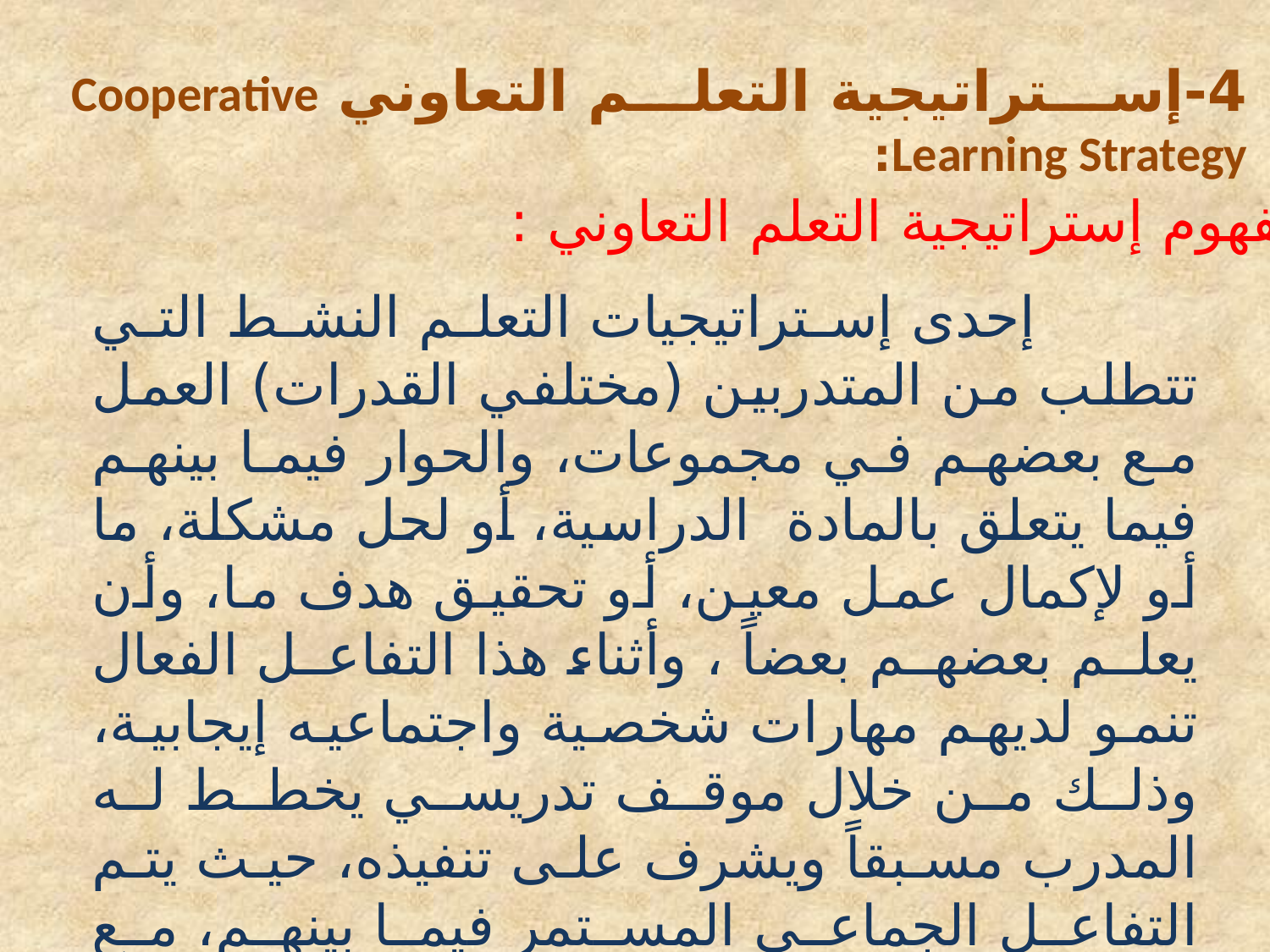

4-إستراتيجية التعلم التعاوني Cooperative Learning Strategy:
مفهوم إستراتيجية التعلم التعاوني :
         إحدى إستراتيجيات التعلم النشط التي تتطلب من المتدربين (مختلفي القدرات) العمل مع بعضهم في مجموعات، والحوار فيما بينهم فيما يتعلق بالمادة  الدراسية، أو لحل مشكلة، ما أو لإكمال عمل معين، أو تحقيق هدف ما، وأن يعلم بعضهم بعضاً ، وأثناء هذا التفاعل الفعال تنمو لديهم مهارات شخصية واجتماعيه إيجابية، وذلك من خلال موقف تدريسي يخطط له المدرب مسبقاً ويشرف على تنفيذه، حيث يتم التفاعل الجماعي المستمر فيما بينهم، مع المشاركة الفردية لكل متدرب لتحقيق أهداف المجموعة.